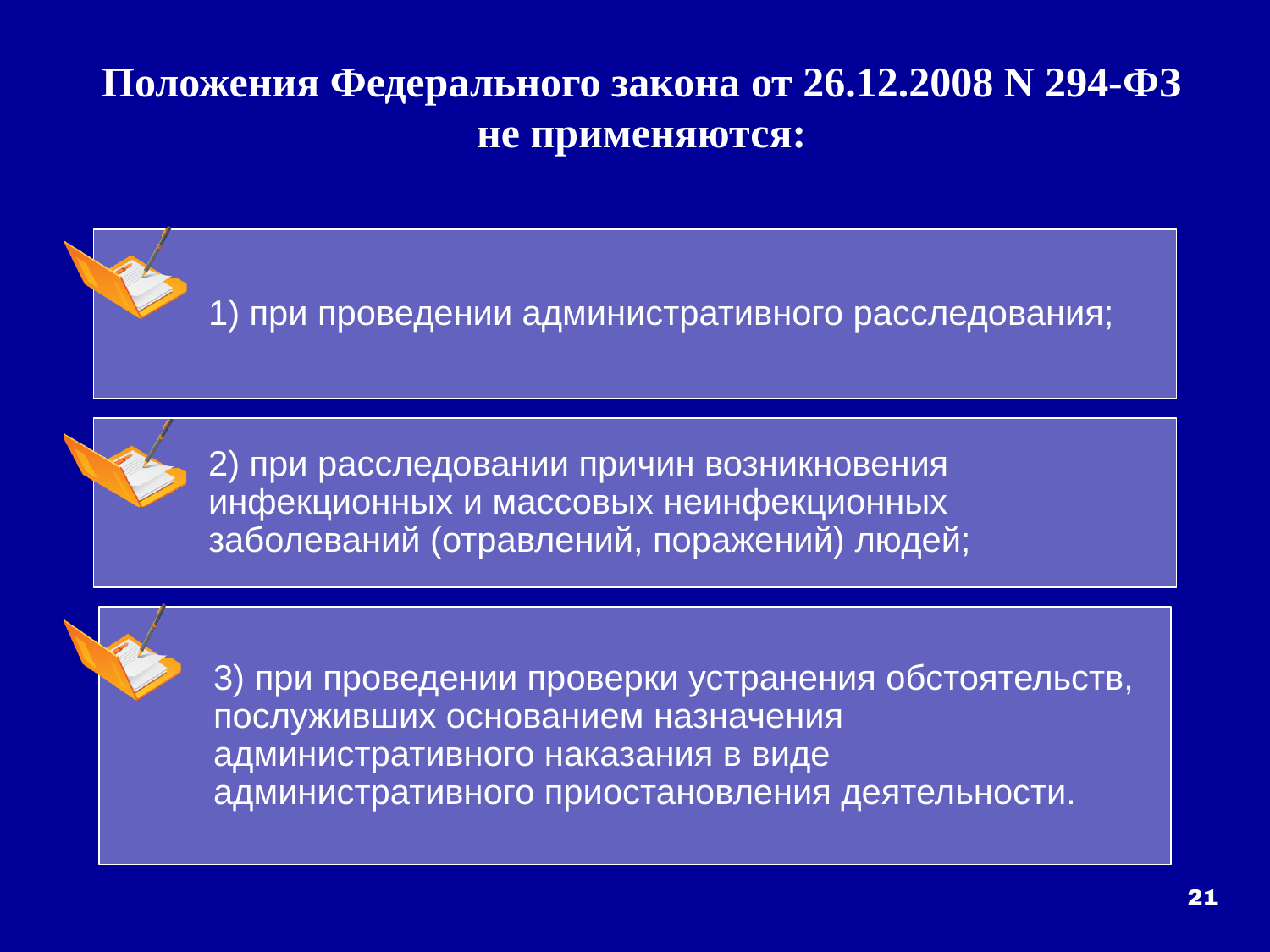

# Положения Федерального закона от 26.12.2008 N 294-ФЗ не применяются:
1) при проведении административного расследования;
2) при расследовании причин возникновения инфекционных и массовых неинфекционных заболеваний (отравлений, поражений) людей;
3) при проведении проверки устранения обстоятельств, послуживших основанием назначения административного наказания в виде административного приостановления деятельности.
21